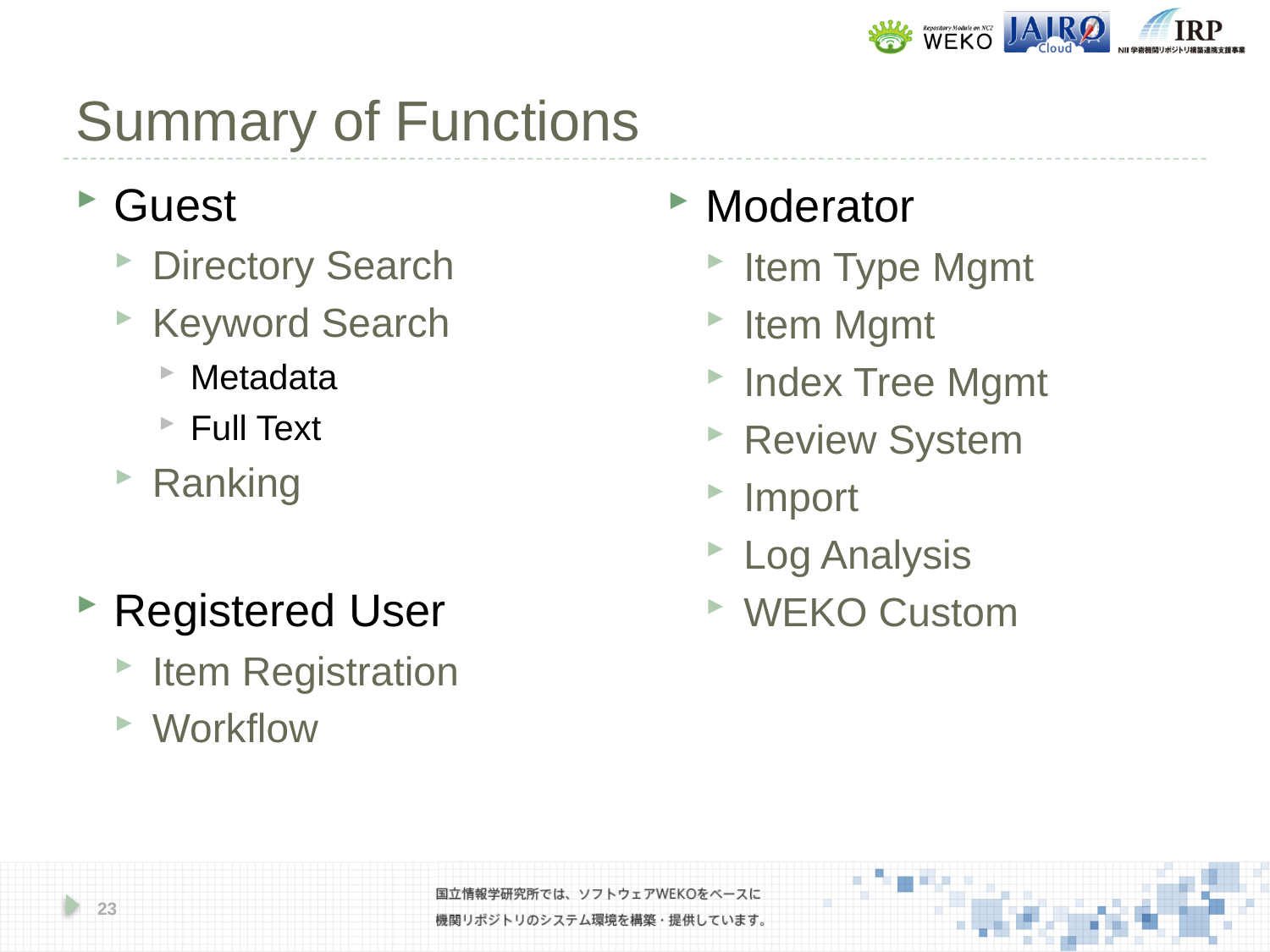

# Summary of Functions
Guest
Directory Search
Keyword Search
Metadata
Full Text
Ranking

Registered User
Item Registration
Workflow

Moderator
Item Type Mgmt
Item Mgmt
Index Tree Mgmt
Review System
Import
Log Analysis
WEKO Custom
23